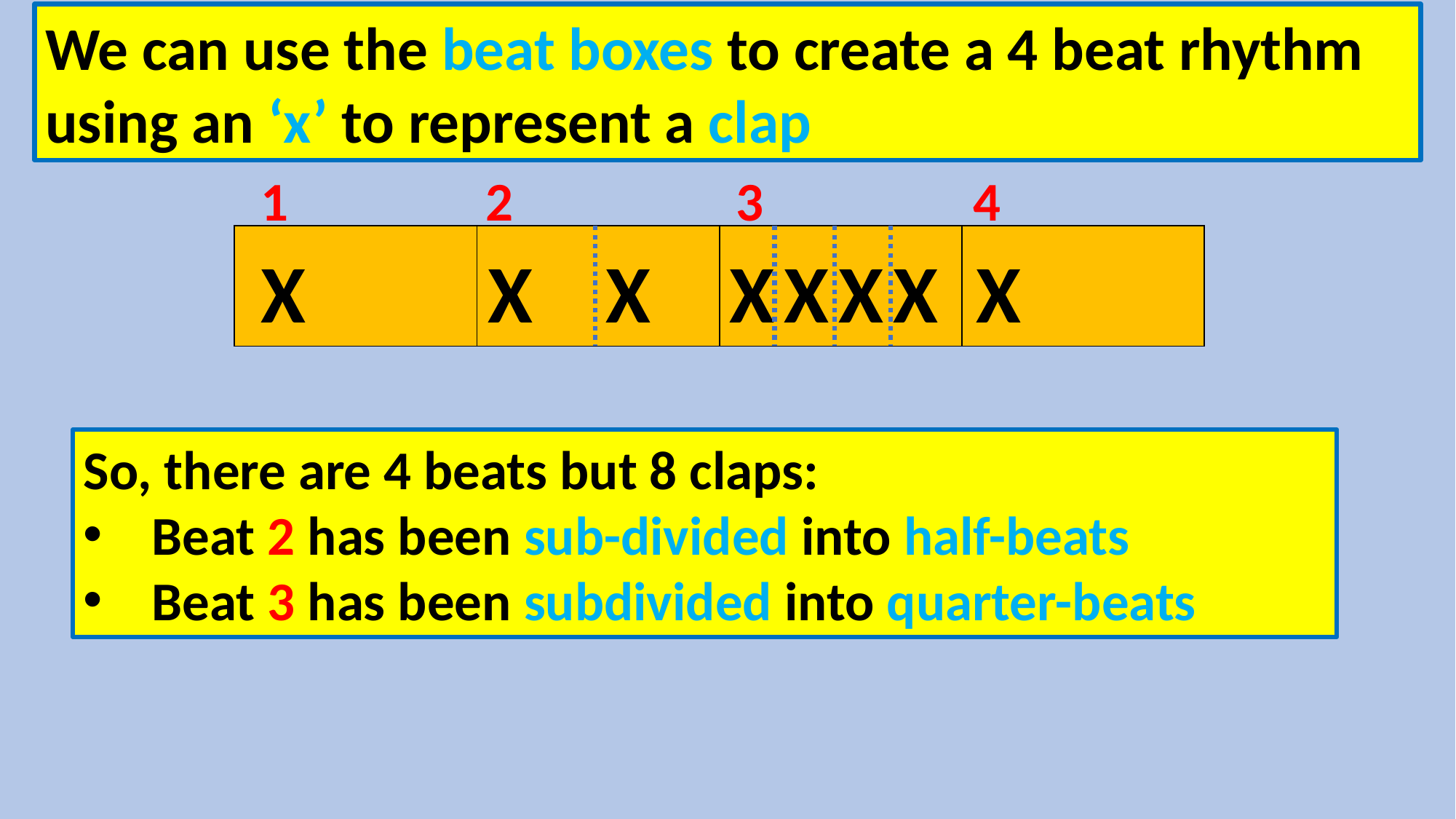

We can use the beat boxes to create a 4 beat rhythm using an ‘x’ to represent a clap
1                2                  3                 4
|  |  |  |  |
| --- | --- | --- | --- |
X
X
X
X X X X
X
So, there are 4 beats but 8 claps:
Beat 2 has been sub-divided into half-beats
Beat 3 has been subdivided into quarter-beats